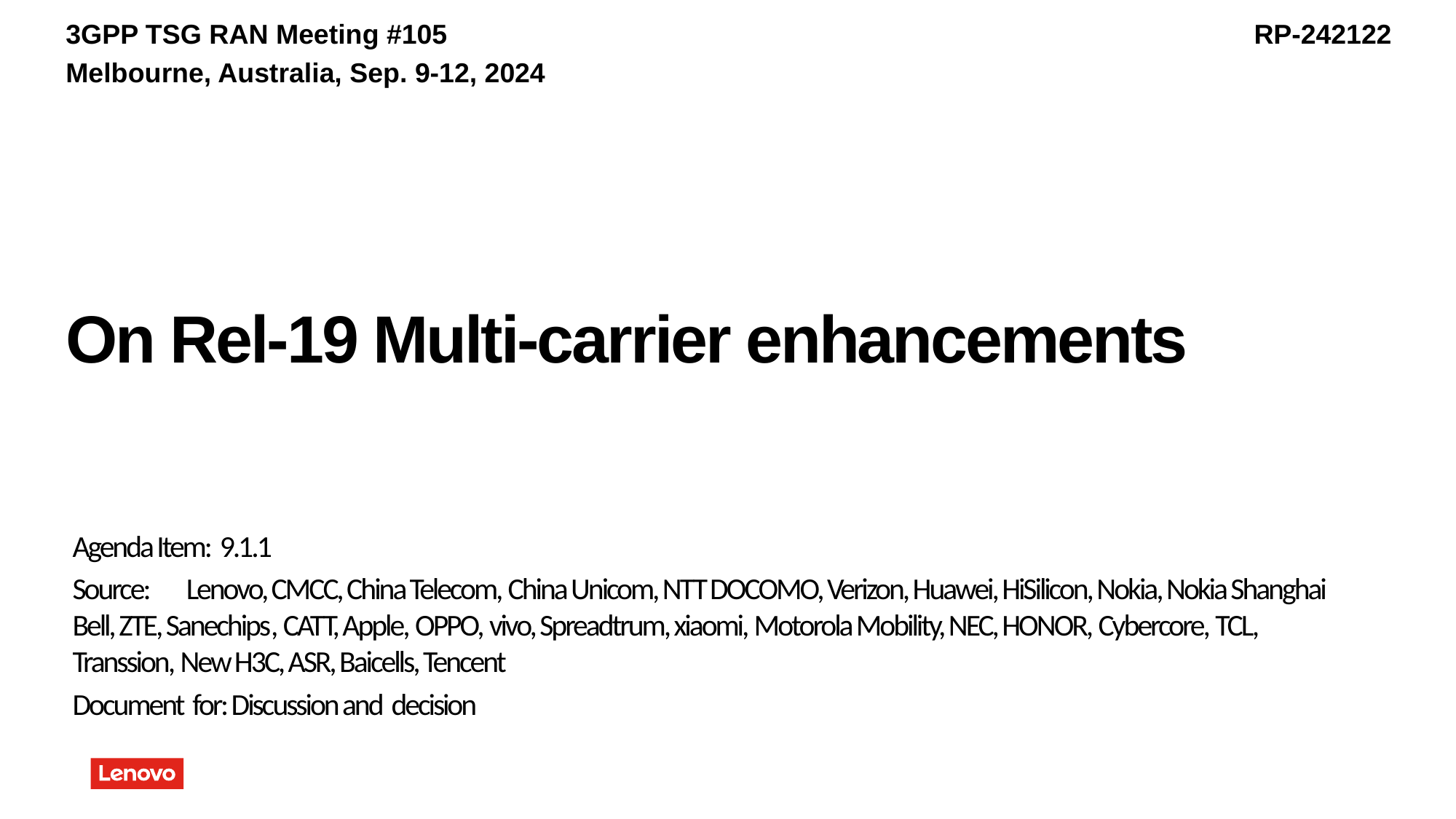

3GPP TSG RAN Meeting #105
Melbourne, Australia, Sep. 9-12, 2024
RP-242122
# On Rel-19 Multi-carrier enhancements
Agenda Item:  9.1.1
Source:	 Lenovo, CMCC, China Telecom, China Unicom, NTT DOCOMO, Verizon, Huawei, HiSilicon, Nokia, Nokia Shanghai Bell, ZTE, Sanechips, CATT, Apple, OPPO, vivo, Spreadtrum, xiaomi, Motorola Mobility, NEC, HONOR, Cybercore, TCL, Transsion, New H3C, ASR, Baicells, Tencent
Document  for: Discussion and  decision